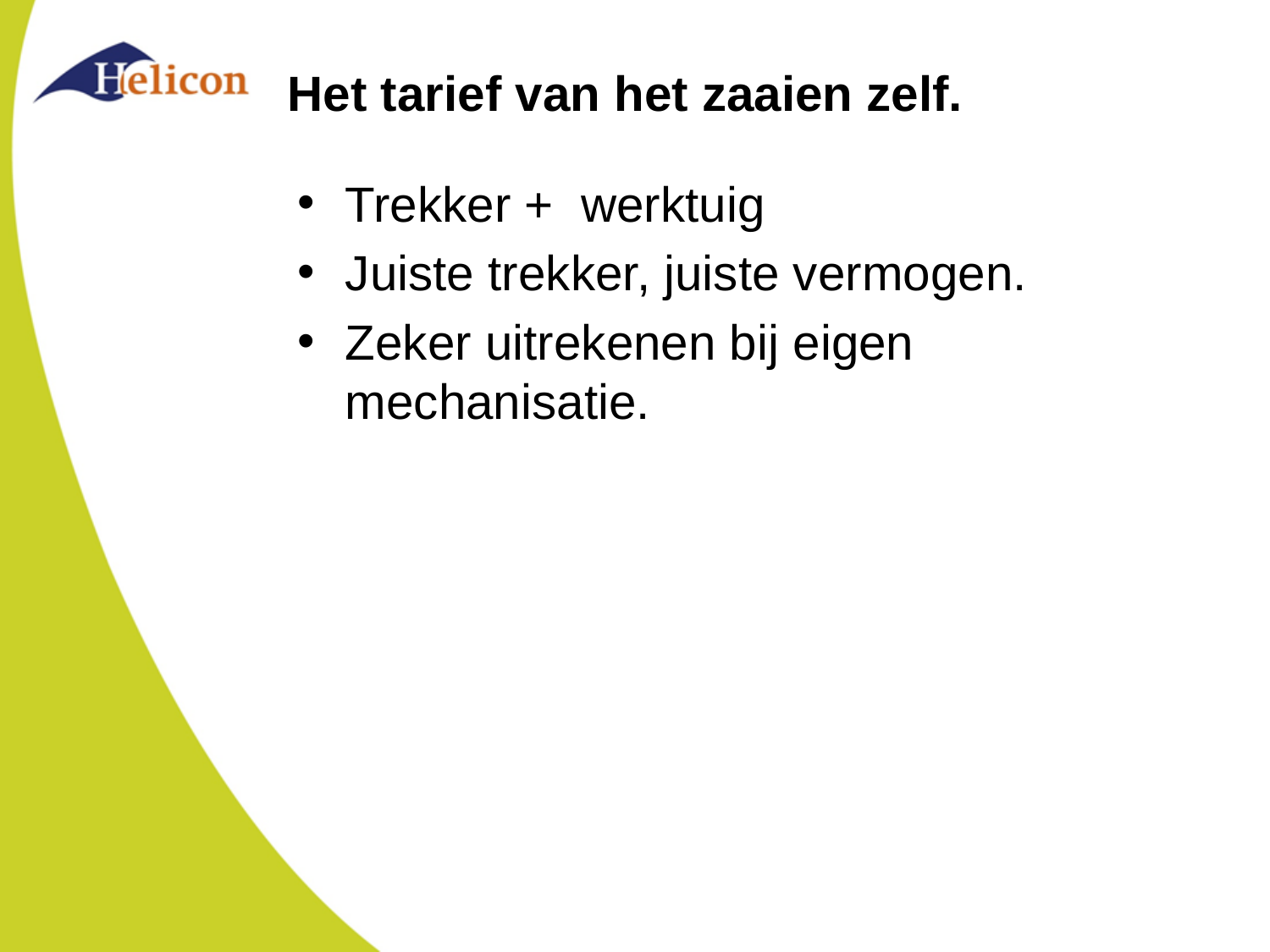

# Het tarief van het zaaien zelf.
Trekker +  werktuig
Juiste trekker, juiste vermogen.
Zeker uitrekenen bij eigen mechanisatie.